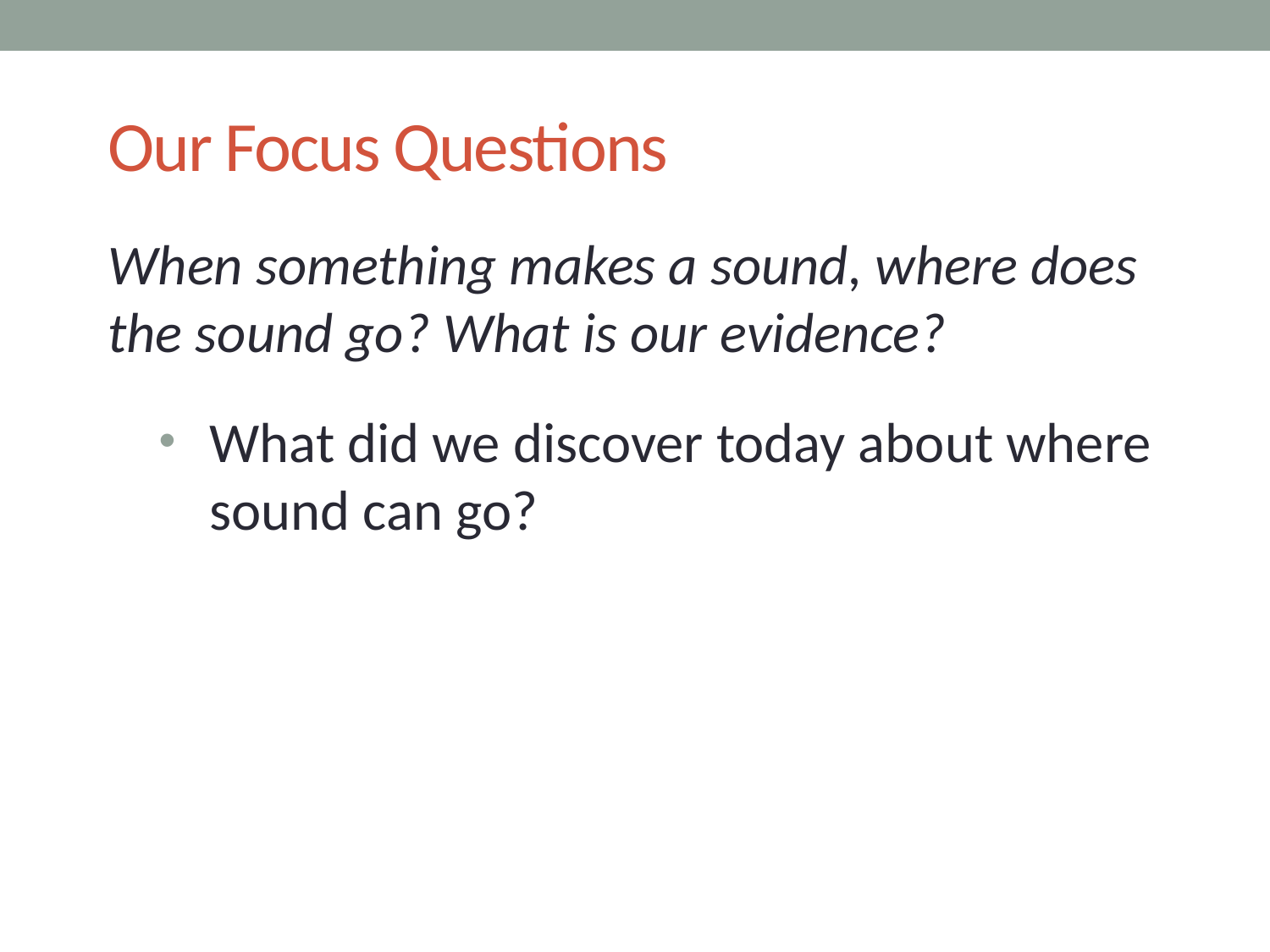

# Our Focus Questions
When something makes a sound, where does the sound go? What is our evidence?
What did we discover today about where sound can go?